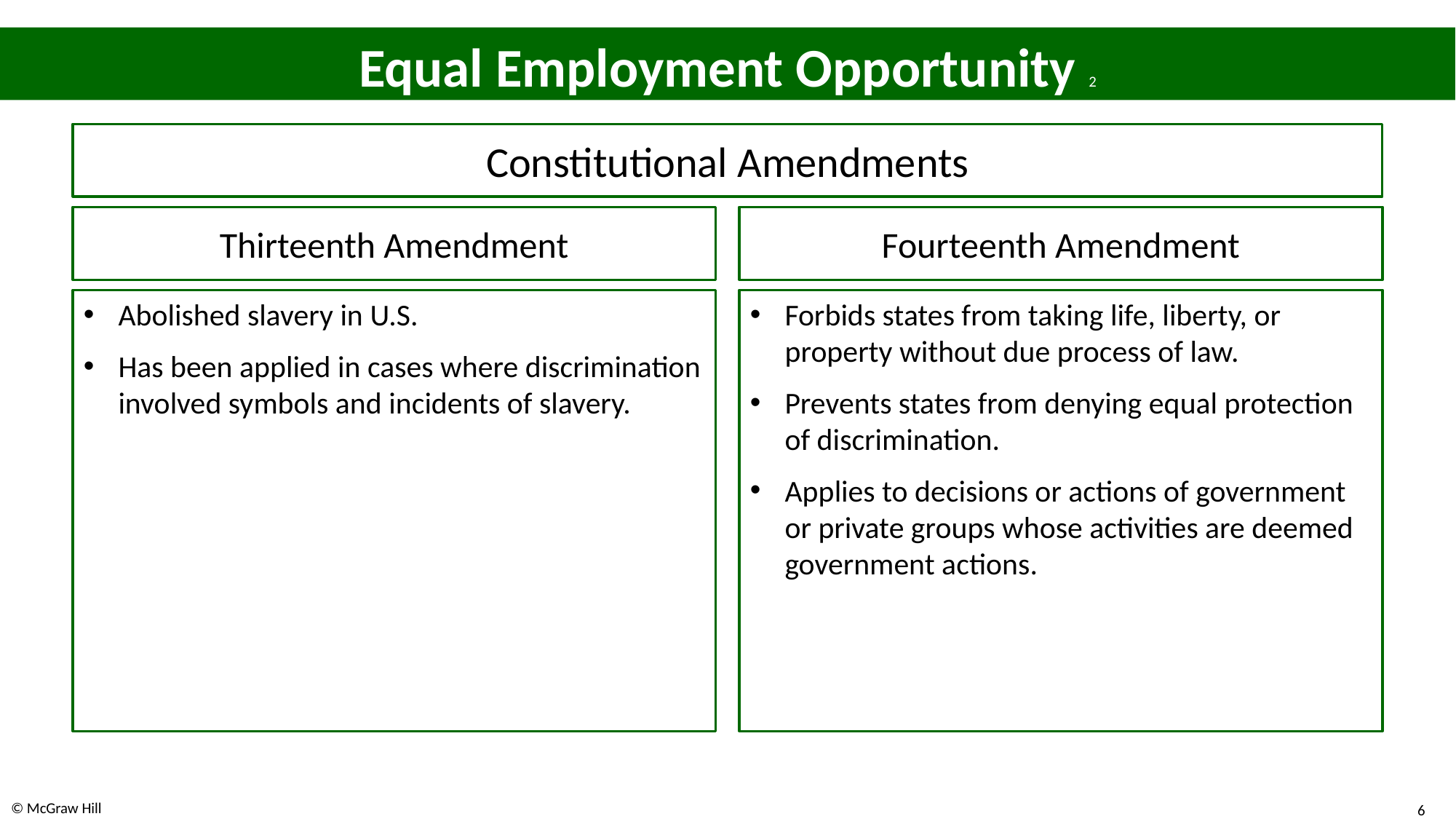

# Equal Employment Opportunity 2
Constitutional Amendments
Fourteenth Amendment
Thirteenth Amendment
Forbids states from taking life, liberty, or property without due process of law.
Prevents states from denying equal protection of discrimination.
Applies to decisions or actions of government or private groups whose activities are deemed government actions.
Abolished slavery in U.S.
Has been applied in cases where discrimination involved symbols and incidents of slavery.